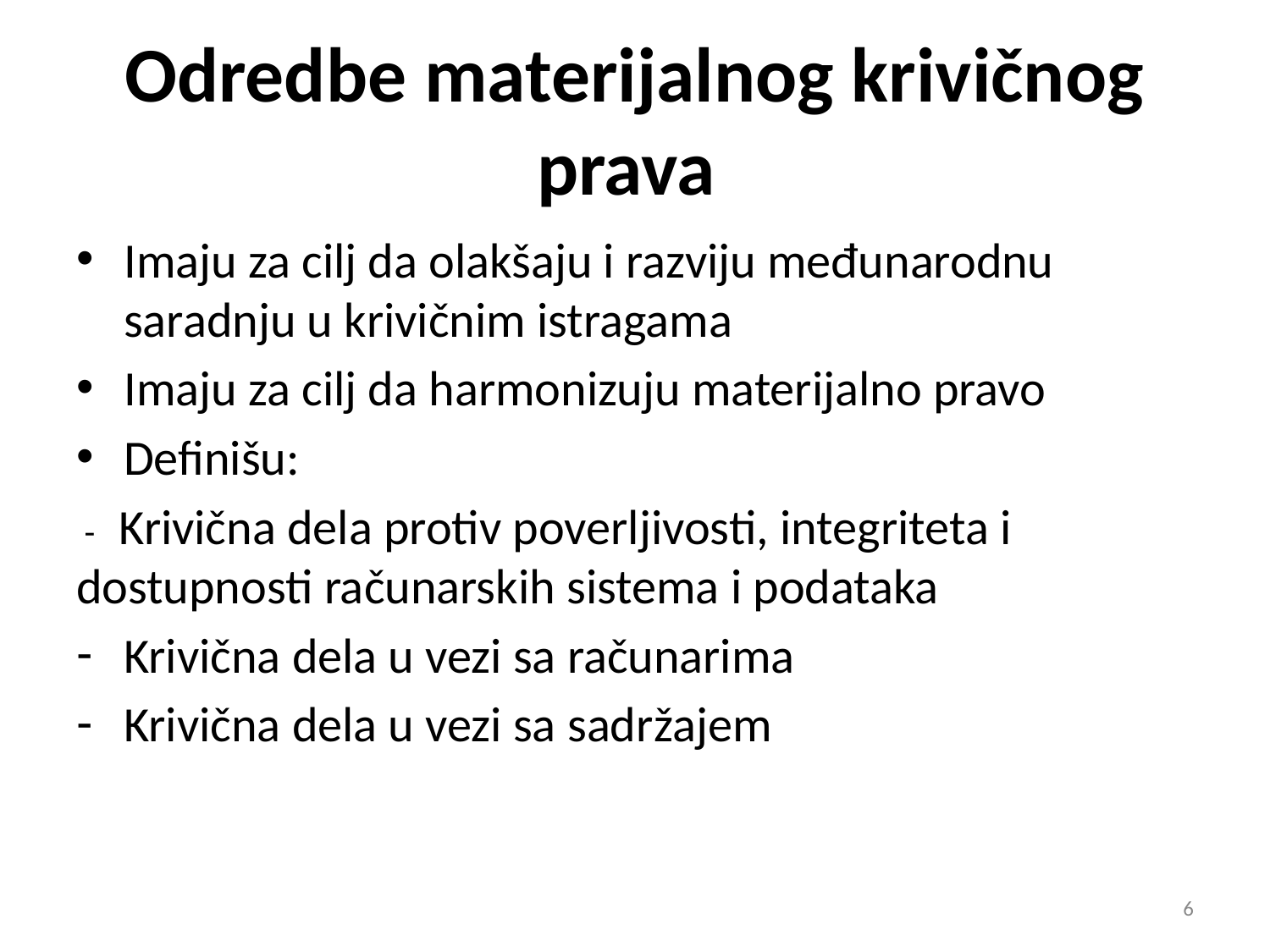

# Odredbe materijalnog krivičnog prava
Imaju za cilj da olakšaju i razviju međunarodnu saradnju u krivičnim istragama
Imaju za cilj da harmonizuju materijalno pravo
Definišu:
 -   Krivična dela protiv poverljivosti, integriteta i dostupnosti računarskih sistema i podataka
Krivična dela u vezi sa računarima
Krivična dela u vezi sa sadržajem
6